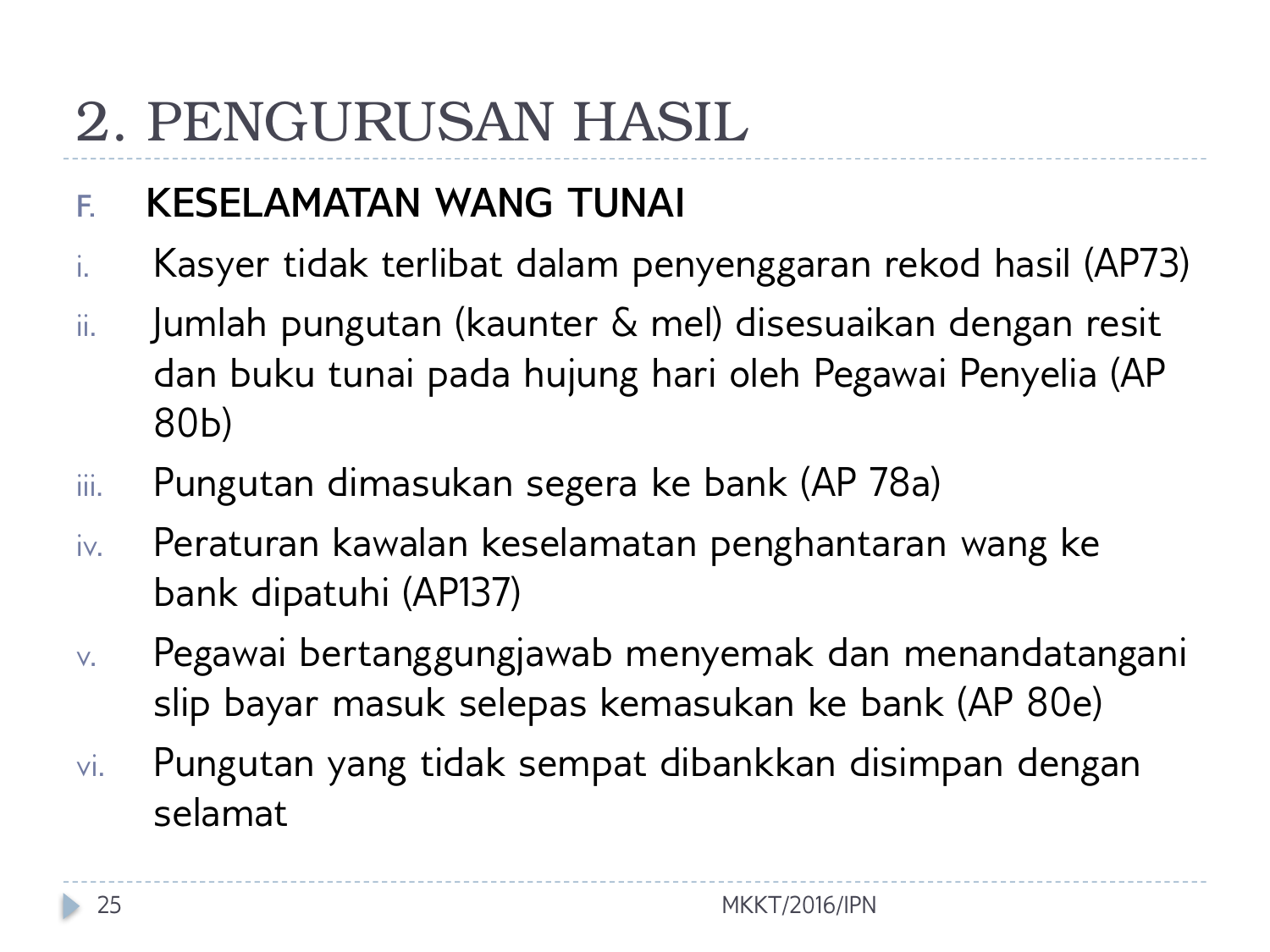

# 2. PENGURUSAN HASIL
KESELAMATAN WANG TUNAI
Kasyer tidak terlibat dalam penyenggaran rekod hasil (AP73)
Jumlah pungutan (kaunter & mel) disesuaikan dengan resit dan buku tunai pada hujung hari oleh Pegawai Penyelia (AP 80b)
Pungutan dimasukan segera ke bank (AP 78a)
Peraturan kawalan keselamatan penghantaran wang ke bank dipatuhi (AP137)
Pegawai bertanggungjawab menyemak dan menandatangani slip bayar masuk selepas kemasukan ke bank (AP 80e)
Pungutan yang tidak sempat dibankkan disimpan dengan selamat
25
MKKT/2016/IPN